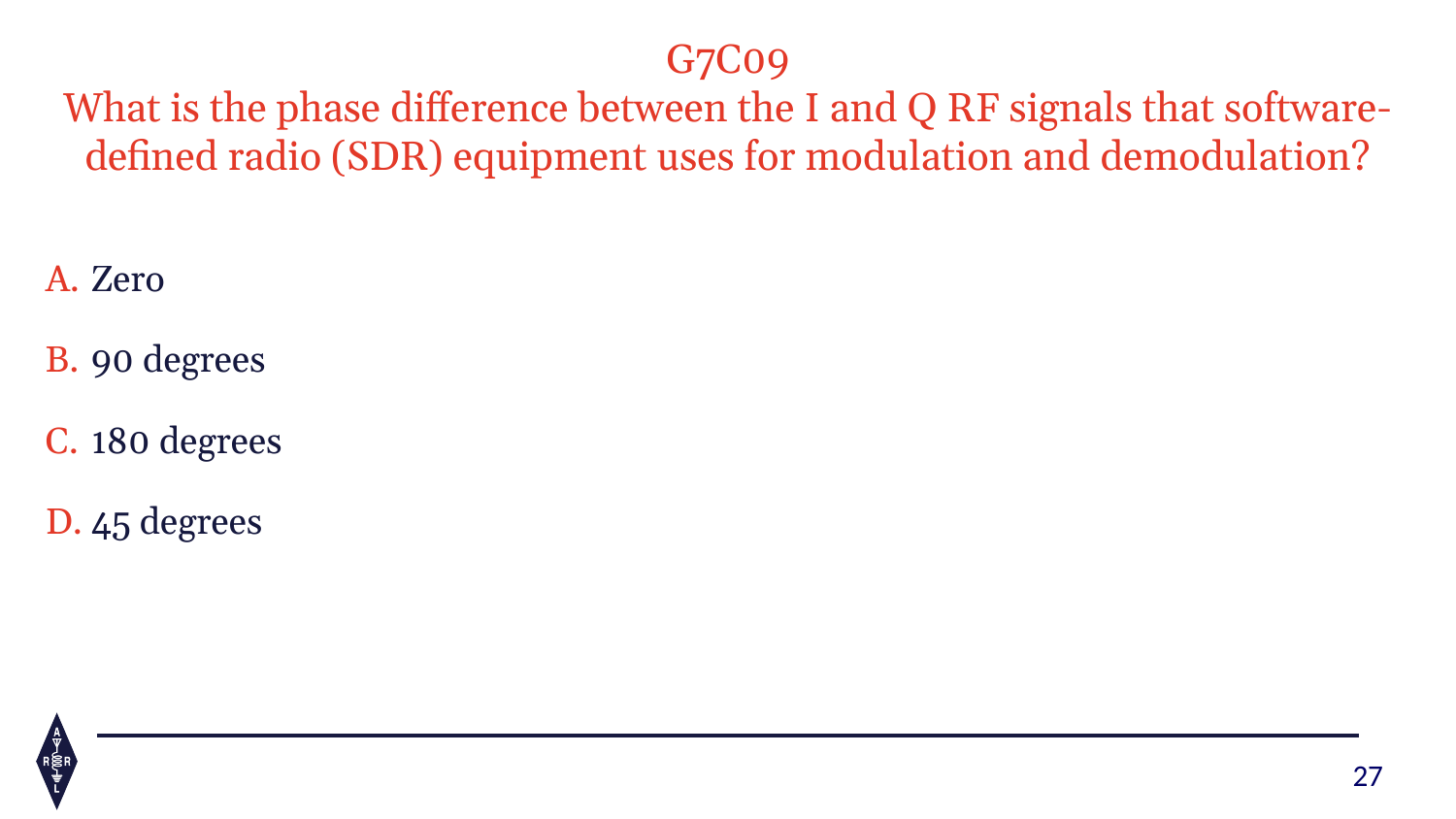

G7C09
What is the phase difference between the I and Q RF signals that software-defined radio (SDR) equipment uses for modulation and demodulation?
Zero
90 degrees
180 degrees
45 degrees
27